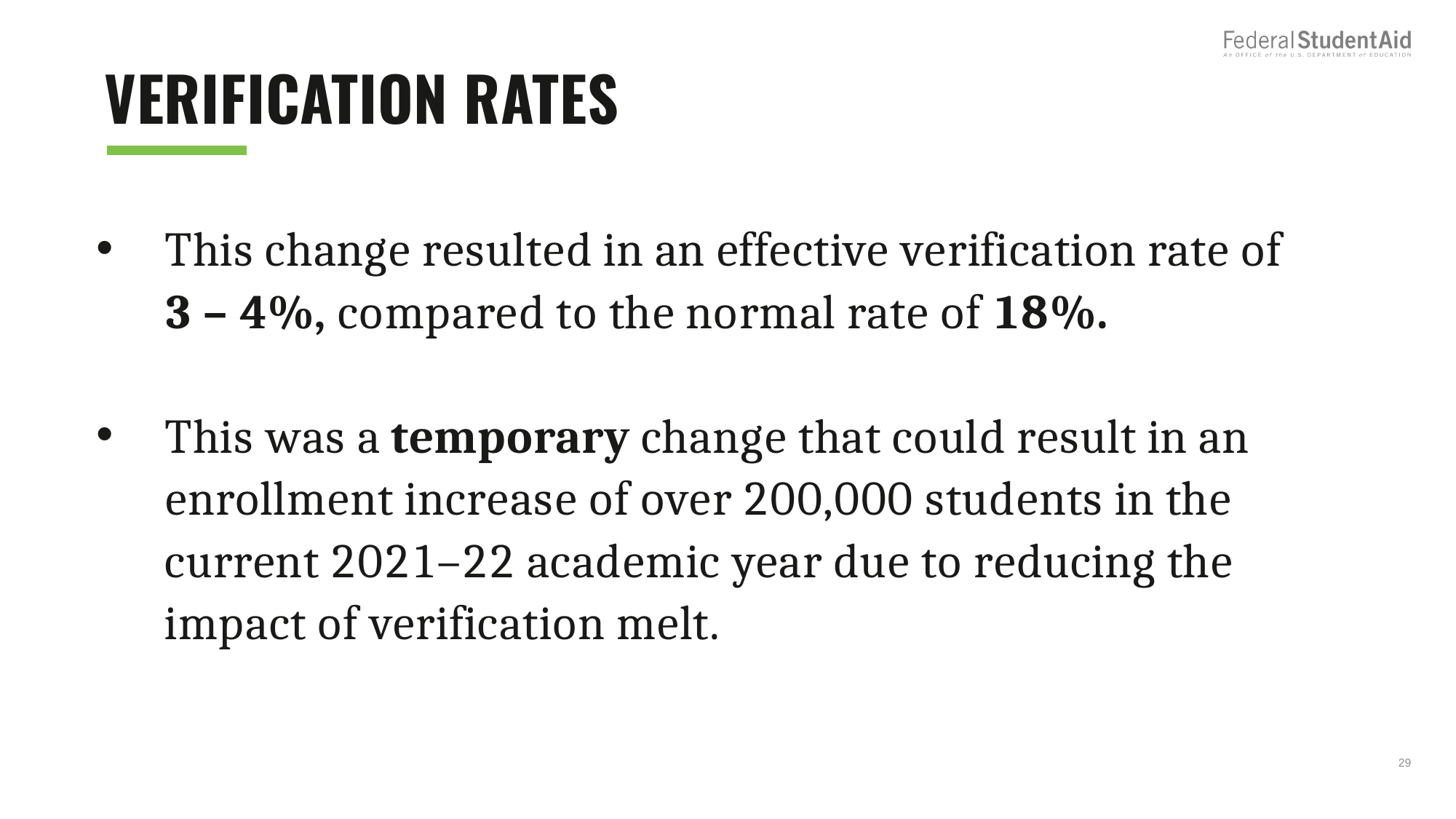

# VERIFICATION RATES

This change resulted in an effective verification rate of 3 – 4%, compared to the normal rate of 18%.

This was a temporary change that could result in an enrollment increase of over 200,000 students in the current 2021–22 academic year due to reducing the impact of verification melt.

29